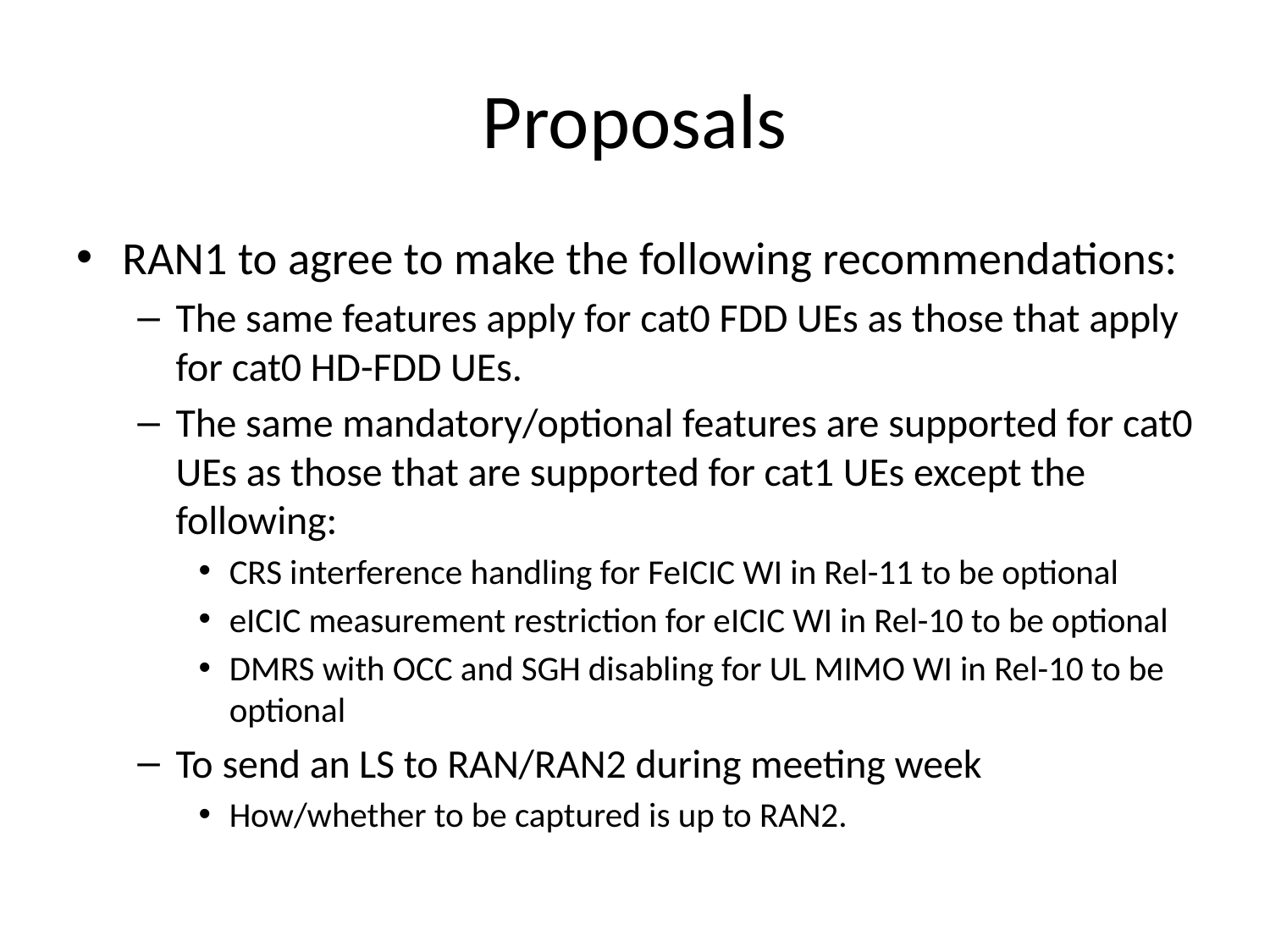

# Proposals
RAN1 to agree to make the following recommendations:
The same features apply for cat0 FDD UEs as those that apply for cat0 HD-FDD UEs.
The same mandatory/optional features are supported for cat0 UEs as those that are supported for cat1 UEs except the following:
CRS interference handling for FeICIC WI in Rel-11 to be optional
eICIC measurement restriction for eICIC WI in Rel-10 to be optional
DMRS with OCC and SGH disabling for UL MIMO WI in Rel-10 to be optional
To send an LS to RAN/RAN2 during meeting week
How/whether to be captured is up to RAN2.